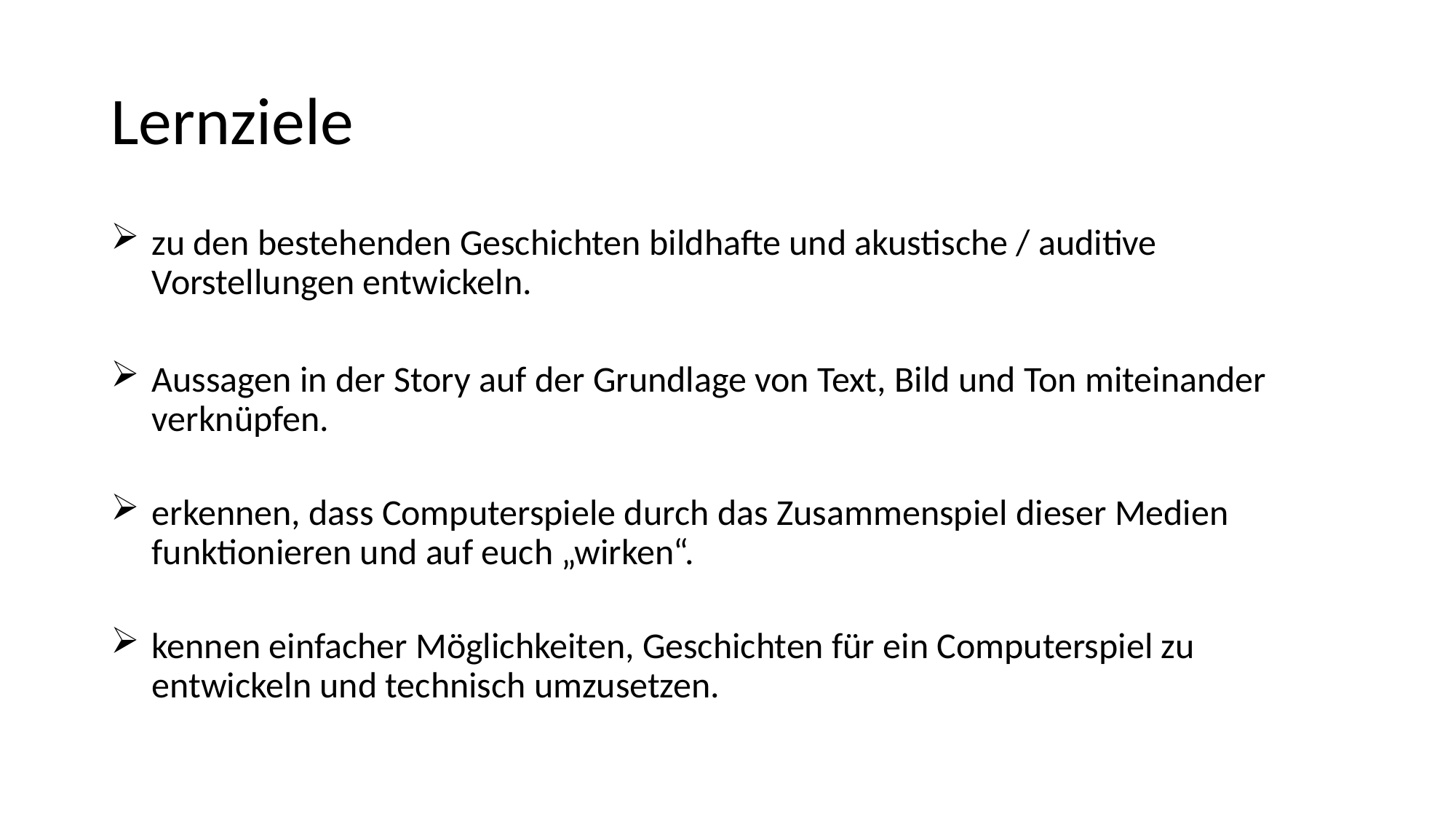

# Lernziele
zu den bestehenden Geschichten bildhafte und akustische / auditive  Vorstellungen entwickeln.
Aussagen in der Story auf der Grundlage von Text, Bild und Ton miteinander verknüpfen.
erkennen, dass Computerspiele durch das Zusammenspiel dieser Medien funktionieren und auf euch „wirken“.
kennen einfacher Möglichkeiten, Geschichten für ein Computerspiel zu entwickeln und technisch umzusetzen.